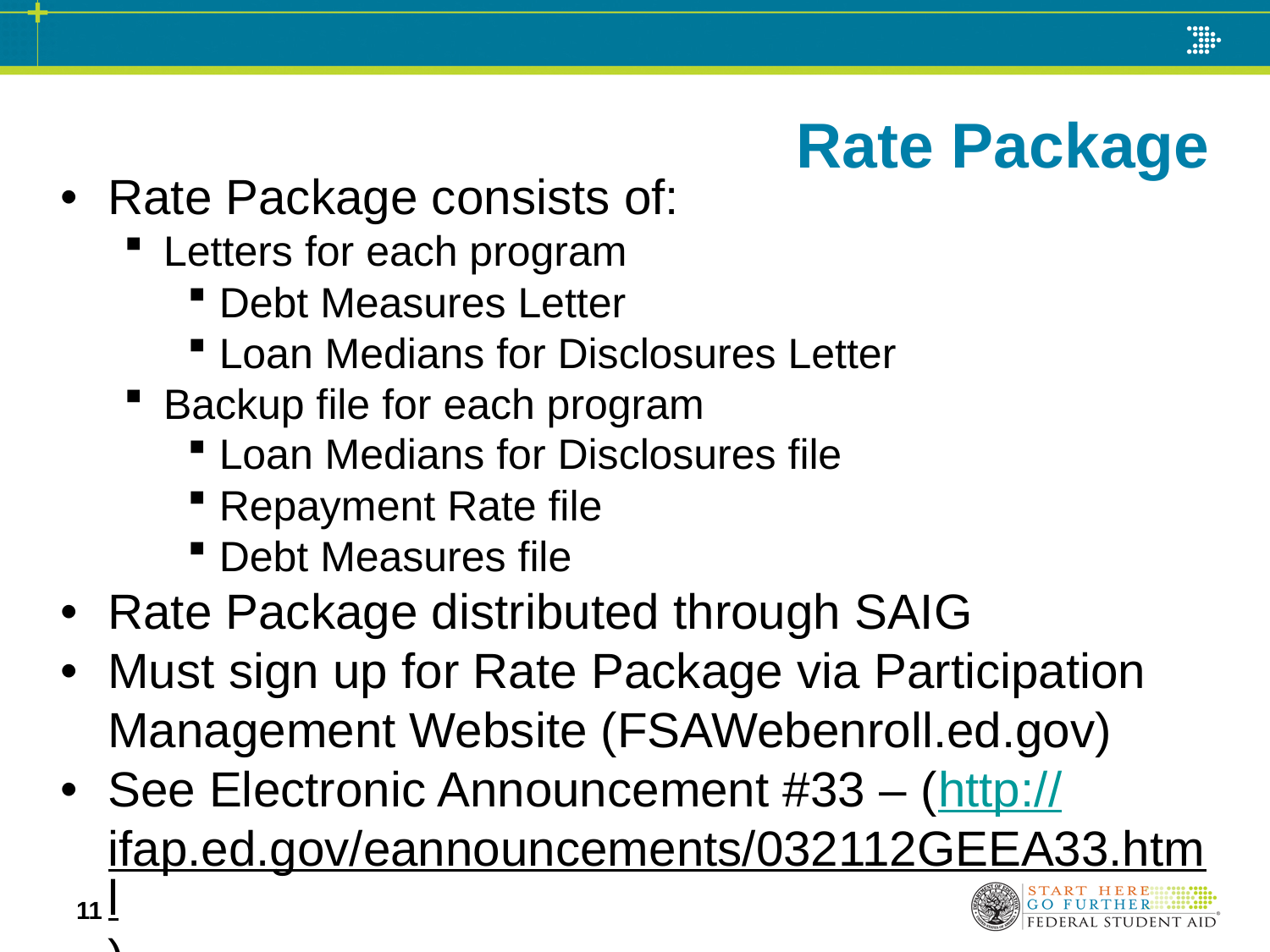

# Rate Package
Rate Package consists of:
Letters for each program
Debt Measures Letter
Loan Medians for Disclosures Letter
Backup file for each program
Loan Medians for Disclosures file
Repayment Rate file
Debt Measures file
Rate Package distributed through SAIG
Must sign up for Rate Package via Participation Management Website (FSAWebenroll.ed.gov)
See Electronic Announcement #33 – (http://ifap.ed.gov/eannouncements/032112GEEA33.html)

11